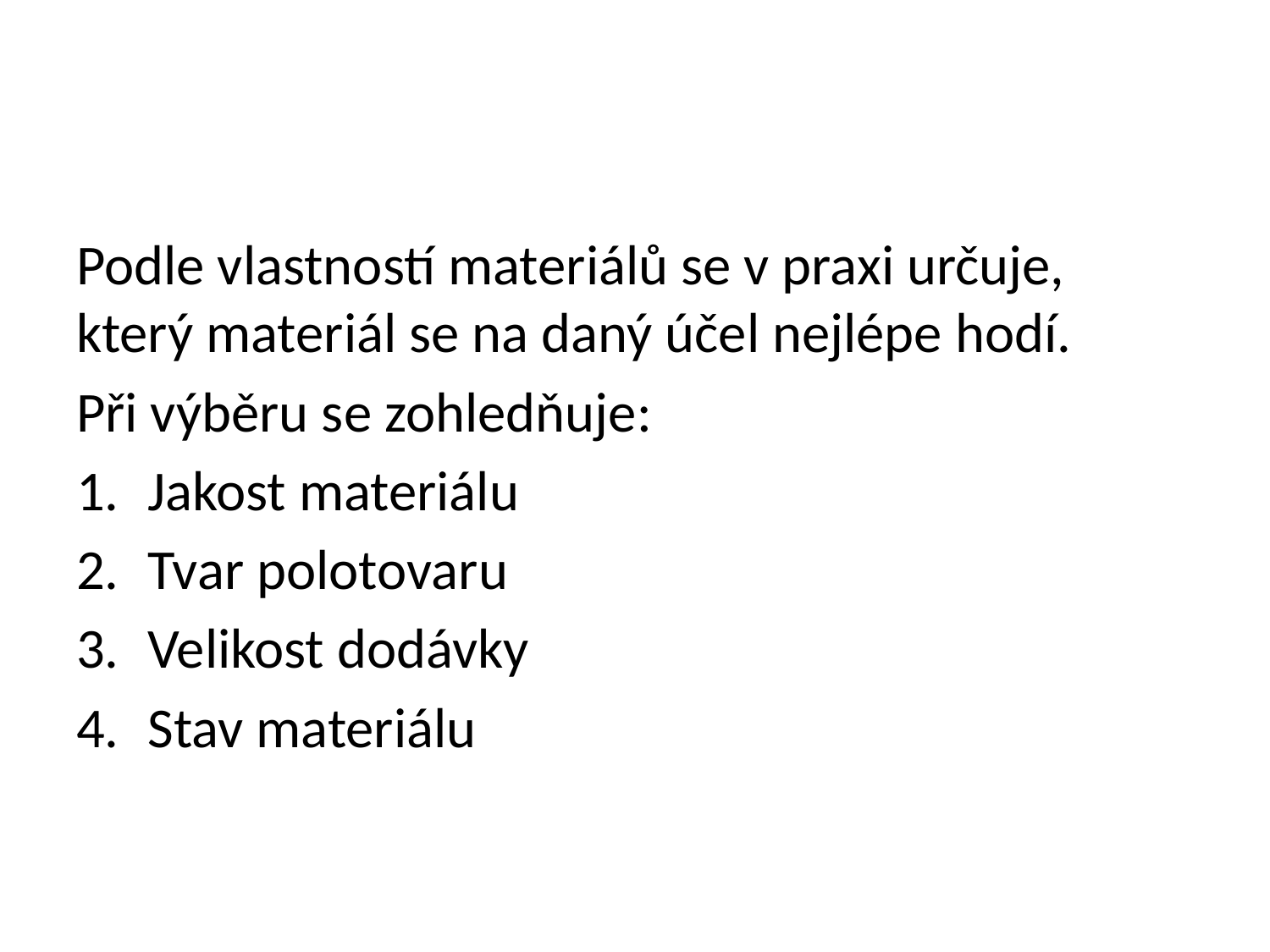

#
Podle vlastností materiálů se v praxi určuje, který materiál se na daný účel nejlépe hodí.
Při výběru se zohledňuje:
Jakost materiálu
Tvar polotovaru
Velikost dodávky
Stav materiálu